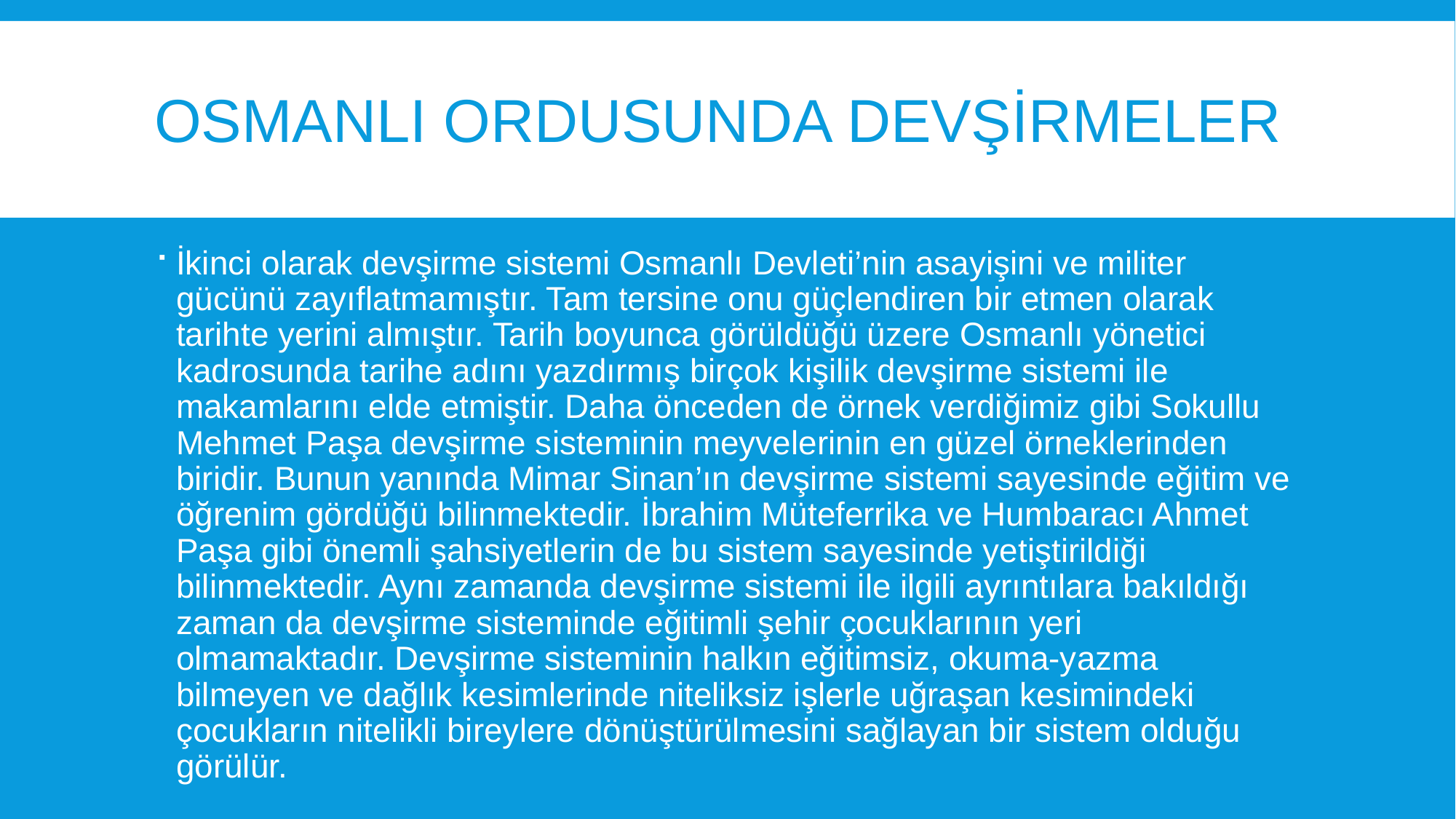

# Osmanlı ordusunda devşirmeler
İkinci olarak devşirme sistemi Osmanlı Devleti’nin asayişini ve militer gücünü zayıflatmamıştır. Tam tersine onu güçlendiren bir etmen olarak tarihte yerini almıştır. Tarih boyunca görüldüğü üzere Osmanlı yönetici kadrosunda tarihe adını yazdırmış birçok kişilik devşirme sistemi ile makamlarını elde etmiştir. Daha önceden de örnek verdiğimiz gibi Sokullu Mehmet Paşa devşirme sisteminin meyvelerinin en güzel örneklerinden biridir. Bunun yanında Mimar Sinan’ın devşirme sistemi sayesinde eğitim ve öğrenim gördüğü bilinmektedir. İbrahim Müteferrika ve Humbaracı Ahmet Paşa gibi önemli şahsiyetlerin de bu sistem sayesinde yetiştirildiği bilinmektedir. Aynı zamanda devşirme sistemi ile ilgili ayrıntılara bakıldığı zaman da devşirme sisteminde eğitimli şehir çocuklarının yeri olmamaktadır. Devşirme sisteminin halkın eğitimsiz, okuma-yazma bilmeyen ve dağlık kesimlerinde niteliksiz işlerle uğraşan kesimindeki çocukların nitelikli bireylere dönüştürülmesini sağlayan bir sistem olduğu görülür.